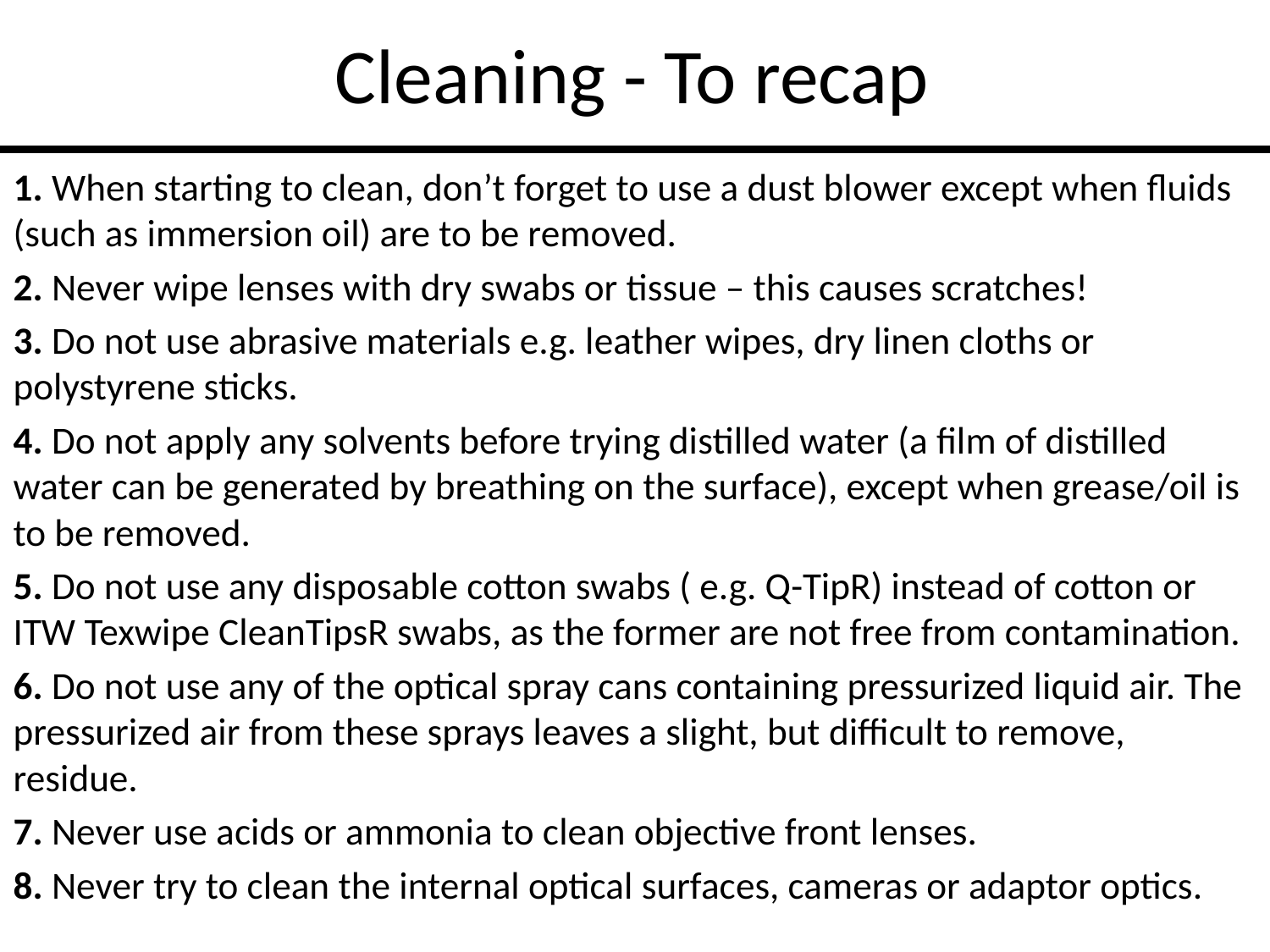

# Cleaning - To recap
1. When starting to clean, don’t forget to use a dust blower except when fluids (such as immersion oil) are to be removed.
2. Never wipe lenses with dry swabs or tissue – this causes scratches!
3. Do not use abrasive materials e.g. leather wipes, dry linen cloths or polystyrene sticks.
4. Do not apply any solvents before trying distilled water (a film of distilled water can be generated by breathing on the surface), except when grease/oil is to be removed.
5. Do not use any disposable cotton swabs ( e.g. Q-TipR) instead of cotton or ITW Texwipe CleanTipsR swabs, as the former are not free from contamination.
6. Do not use any of the optical spray cans containing pressurized liquid air. The pressurized air from these sprays leaves a slight, but difficult to remove, residue.
7. Never use acids or ammonia to clean objective front lenses.
8. Never try to clean the internal optical surfaces, cameras or adaptor optics.